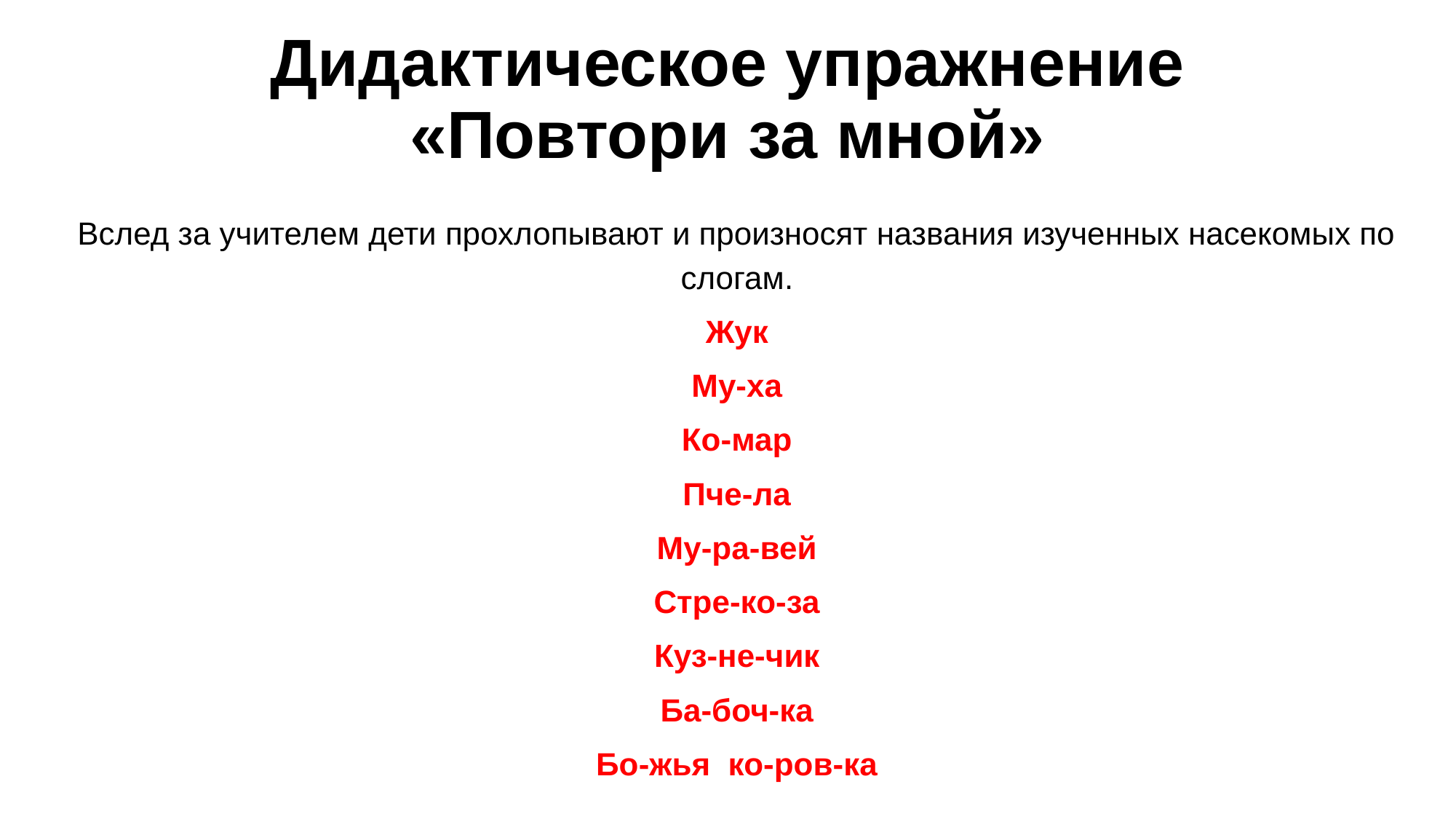

# Дидактическое упражнение «Повтори за мной»
Вслед за учителем дети прохлопывают и произносят названия изученных насекомых по слогам.
Жук
Му-ха
Ко-мар
Пче-ла
Му-ра-вей
Стре-ко-за
Куз-не-чик
Ба-боч-ка
Бо-жья  ко-ров-ка